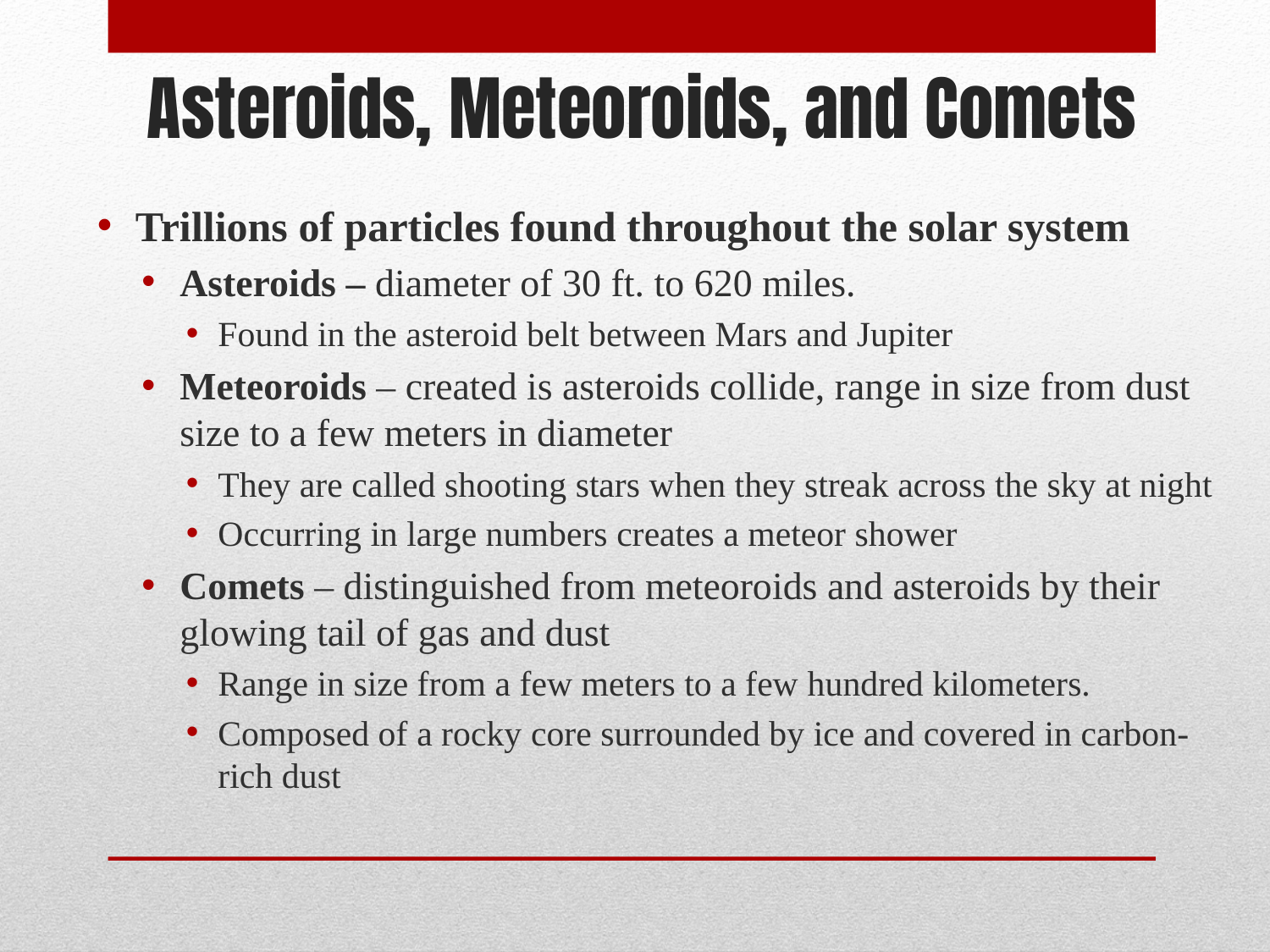

Asteroids, Meteoroids, and Comets
Trillions of particles found throughout the solar system
Asteroids – diameter of 30 ft. to 620 miles.
Found in the asteroid belt between Mars and Jupiter
Meteoroids – created is asteroids collide, range in size from dust size to a few meters in diameter
They are called shooting stars when they streak across the sky at night
Occurring in large numbers creates a meteor shower
Comets – distinguished from meteoroids and asteroids by their glowing tail of gas and dust
Range in size from a few meters to a few hundred kilometers.
Composed of a rocky core surrounded by ice and covered in carbon-rich dust